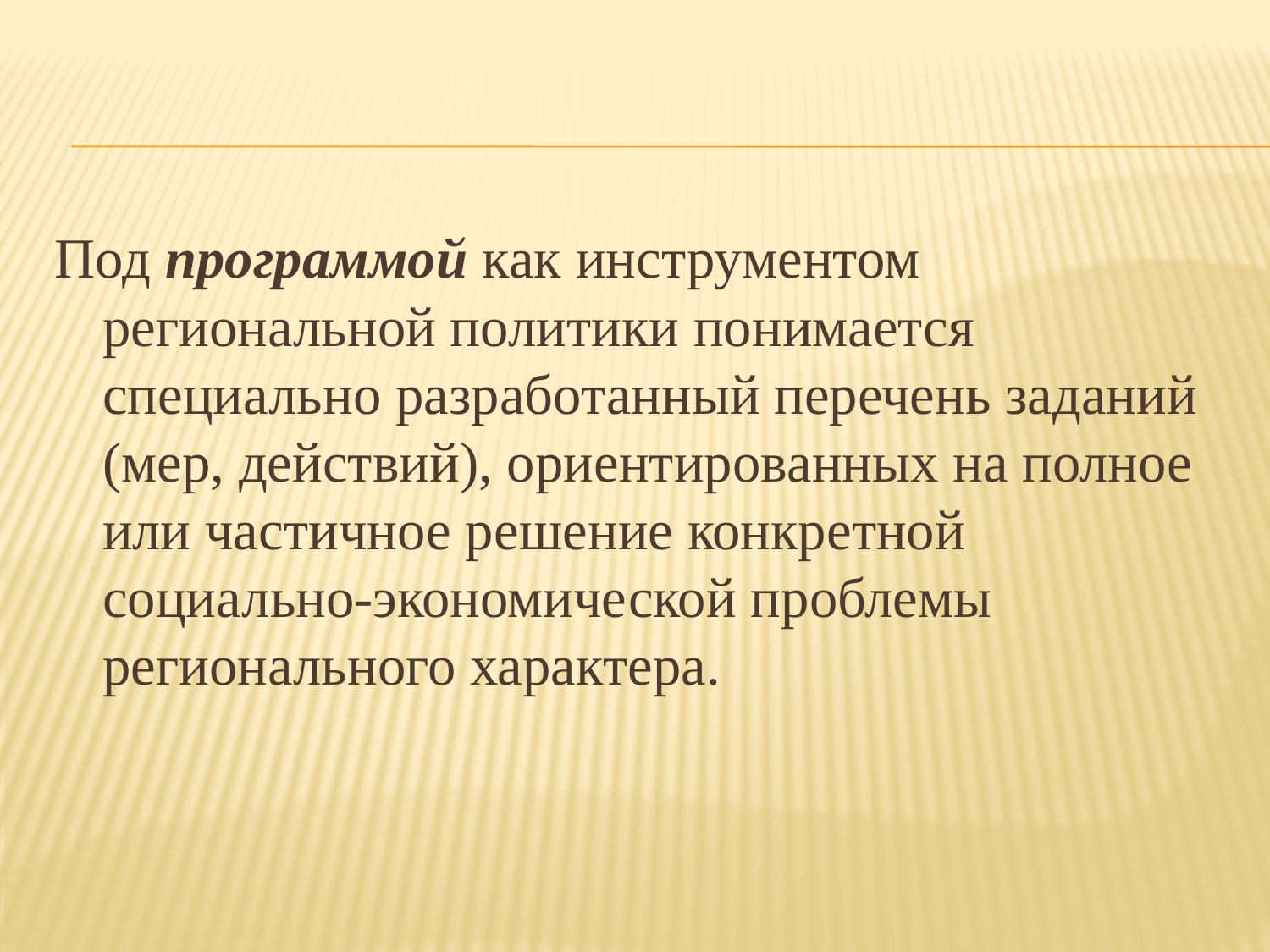

Под программой как инструментом региональной политики понимается специально разработанный перечень заданий (мер, действий), ориентированных на полное или частичное решение конкретной социально-экономической проблемы регионального характера.